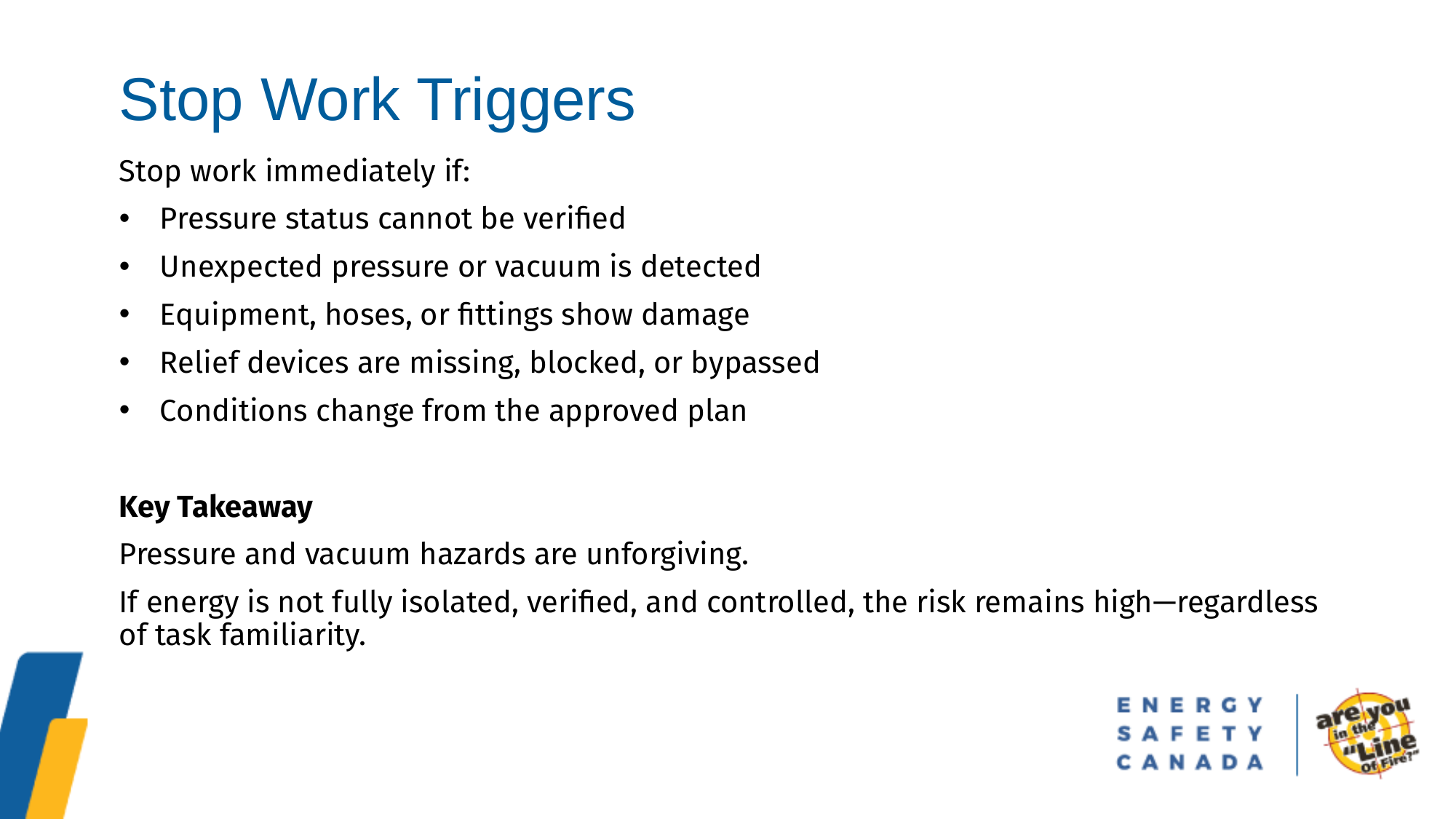

Stop Work Triggers
Stop work immediately if:
Pressure status cannot be verified
Unexpected pressure or vacuum is detected
Equipment, hoses, or fittings show damage
Relief devices are missing, blocked, or bypassed
Conditions change from the approved plan

Key Takeaway
Pressure and vacuum hazards are unforgiving.
If energy is not fully isolated, verified, and controlled, the risk remains high—regardless of task familiarity.